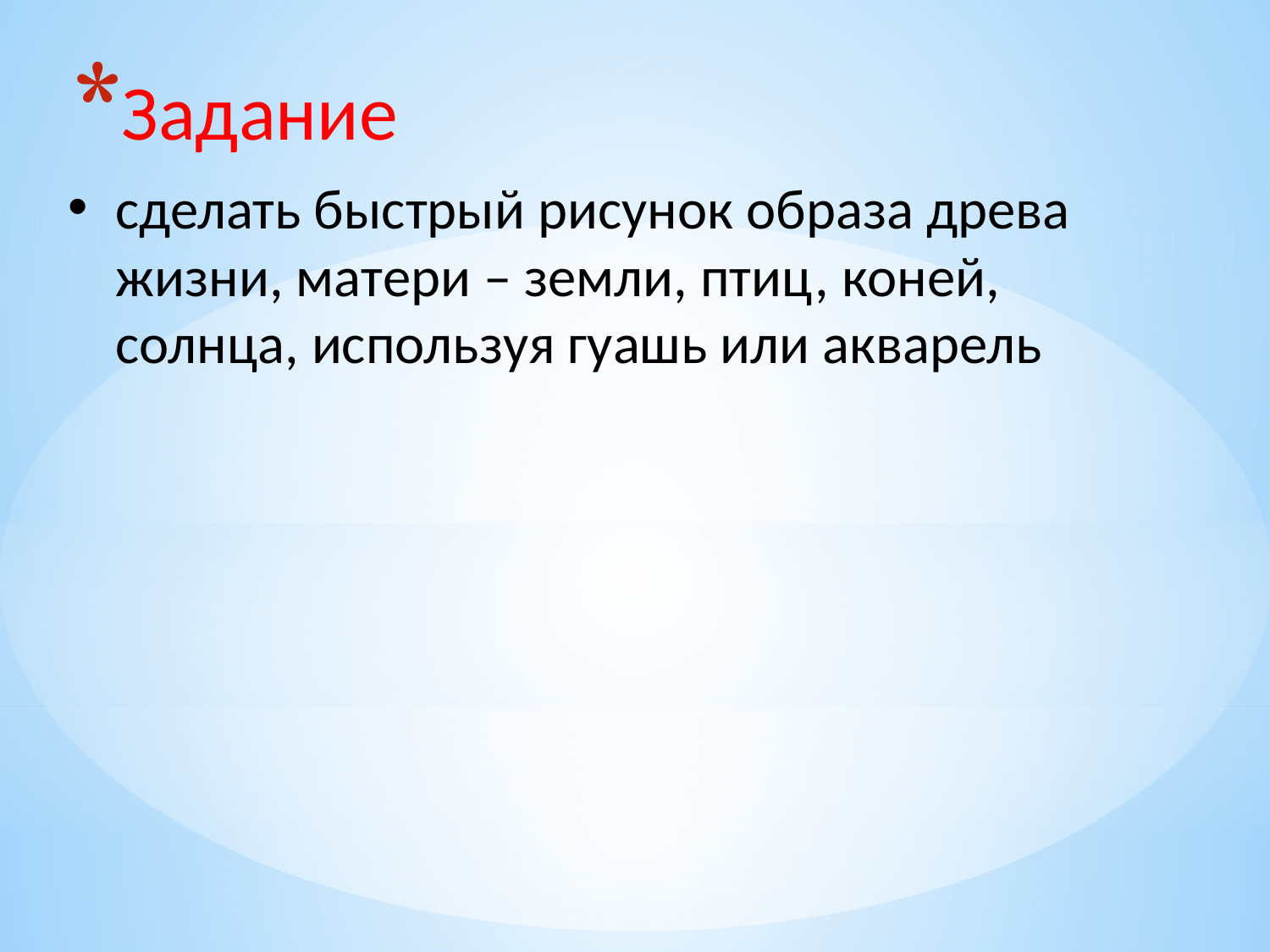

Задание
сделать быстрый рисунок образа древа жизни, матери – земли, птиц, коней, солнца, используя гуашь или акварель